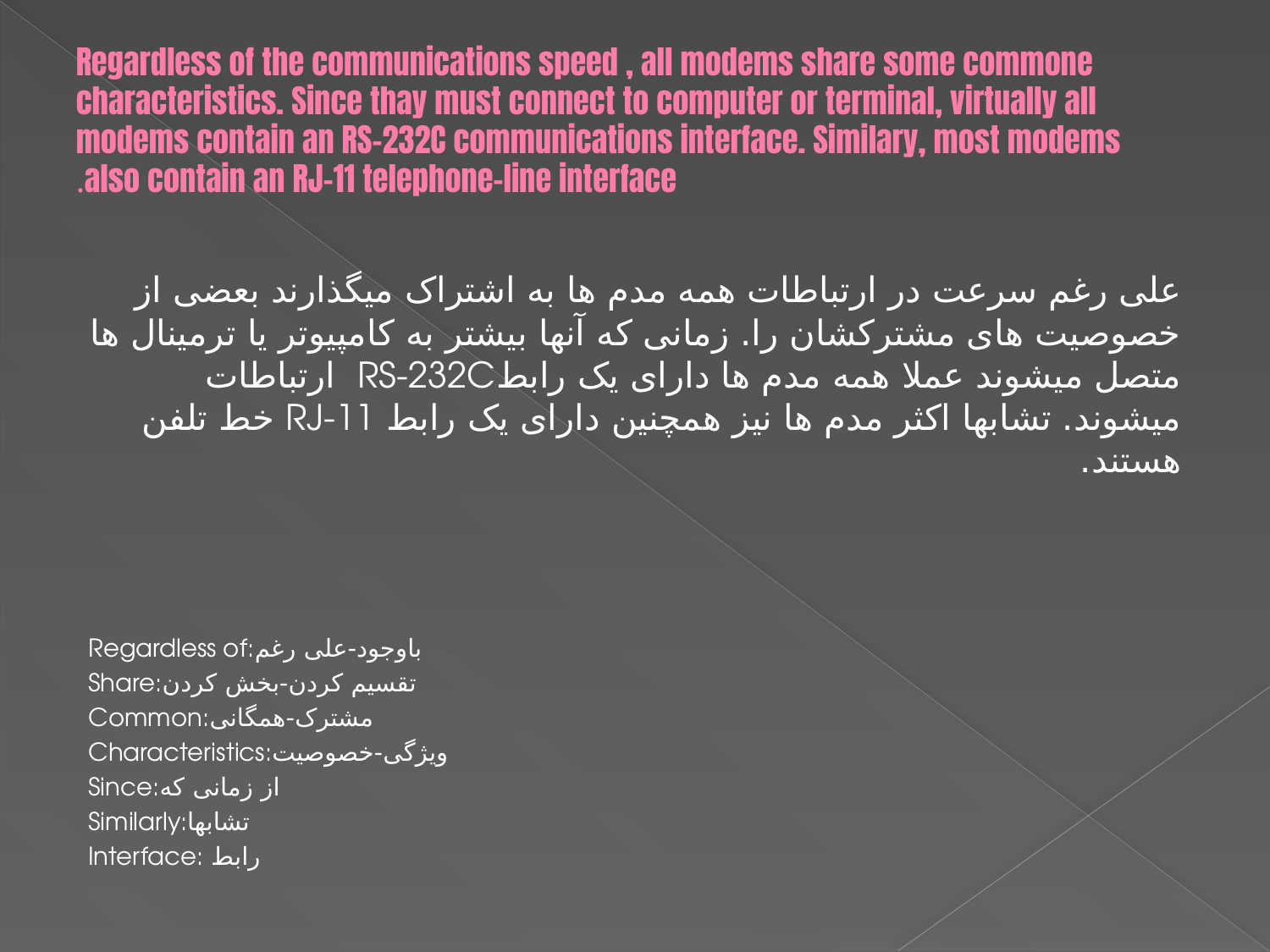

# Regardless of the communications speed , all modems share some commone characteristics. Since thay must connect to computer or terminal, virtually all modems contain an RS-232C communications interface. Similary, most modems also contain an RJ-11 telephone-line interface.
علی رغم سرعت در ارتباطات همه مدم ها به اشتراک میگذارند بعضی از خصوصیت های مشترکشان را. زمانی که آنها بیشتر به کامپیوتر یا ترمینال ها متصل میشوند عملا همه مدم ها دارای یک رابطRS-232C  ارتباطات میشوند. تشابها اکثر مدم ها نیز همچنین دارای یک رابط RJ-11 خط تلفن هستند.

Regardless of:باوجود-علی رغم
Share:تقسیم کردن-بخش کردن
Common:مشترک-همگانی
Characteristics:ویژگی-خصوصیت
Since:از زمانی که
Similarly:تشابها
Interface: رابط